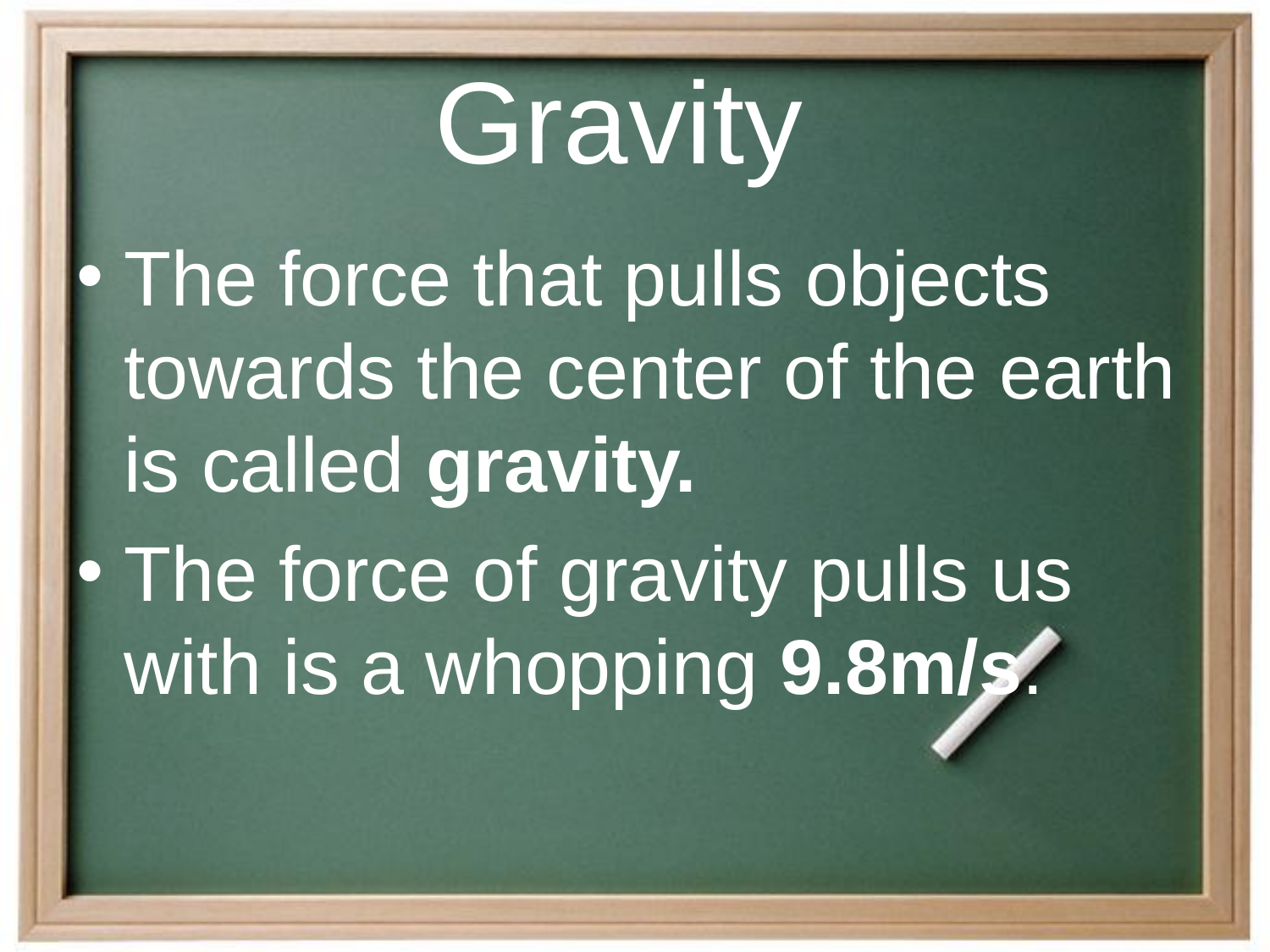

# Gravity
The force that pulls objects towards the center of the earth is called gravity.
The force of gravity pulls us with is a whopping 9.8m/s.